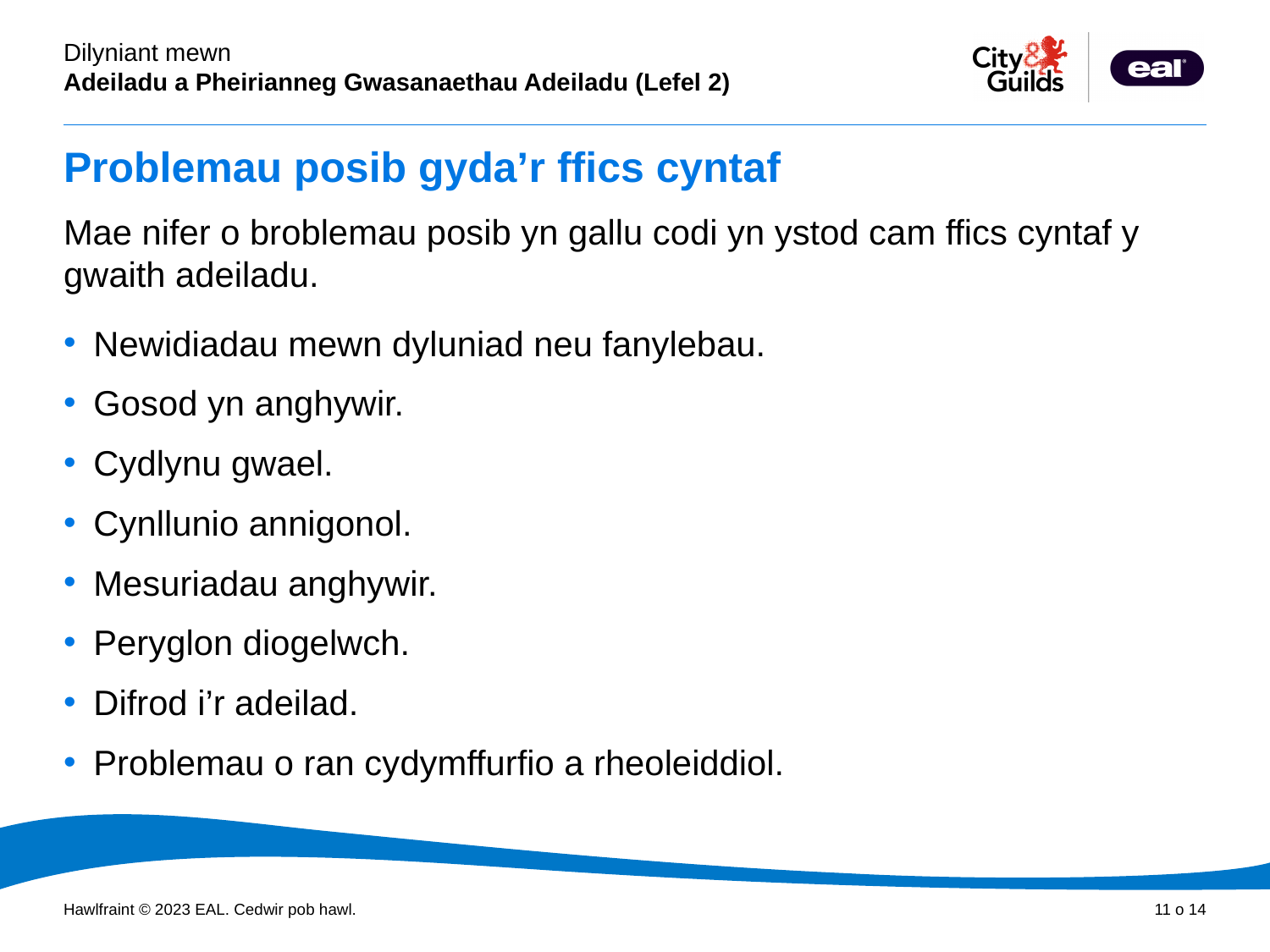

# Problemau posib gyda’r ffics cyntaf
Mae nifer o broblemau posib yn gallu codi yn ystod cam ffics cyntaf y gwaith adeiladu.
Newidiadau mewn dyluniad neu fanylebau.
Gosod yn anghywir.
Cydlynu gwael.
Cynllunio annigonol.
Mesuriadau anghywir.
Peryglon diogelwch.
Difrod i’r adeilad.
Problemau o ran cydymffurfio a rheoleiddiol.